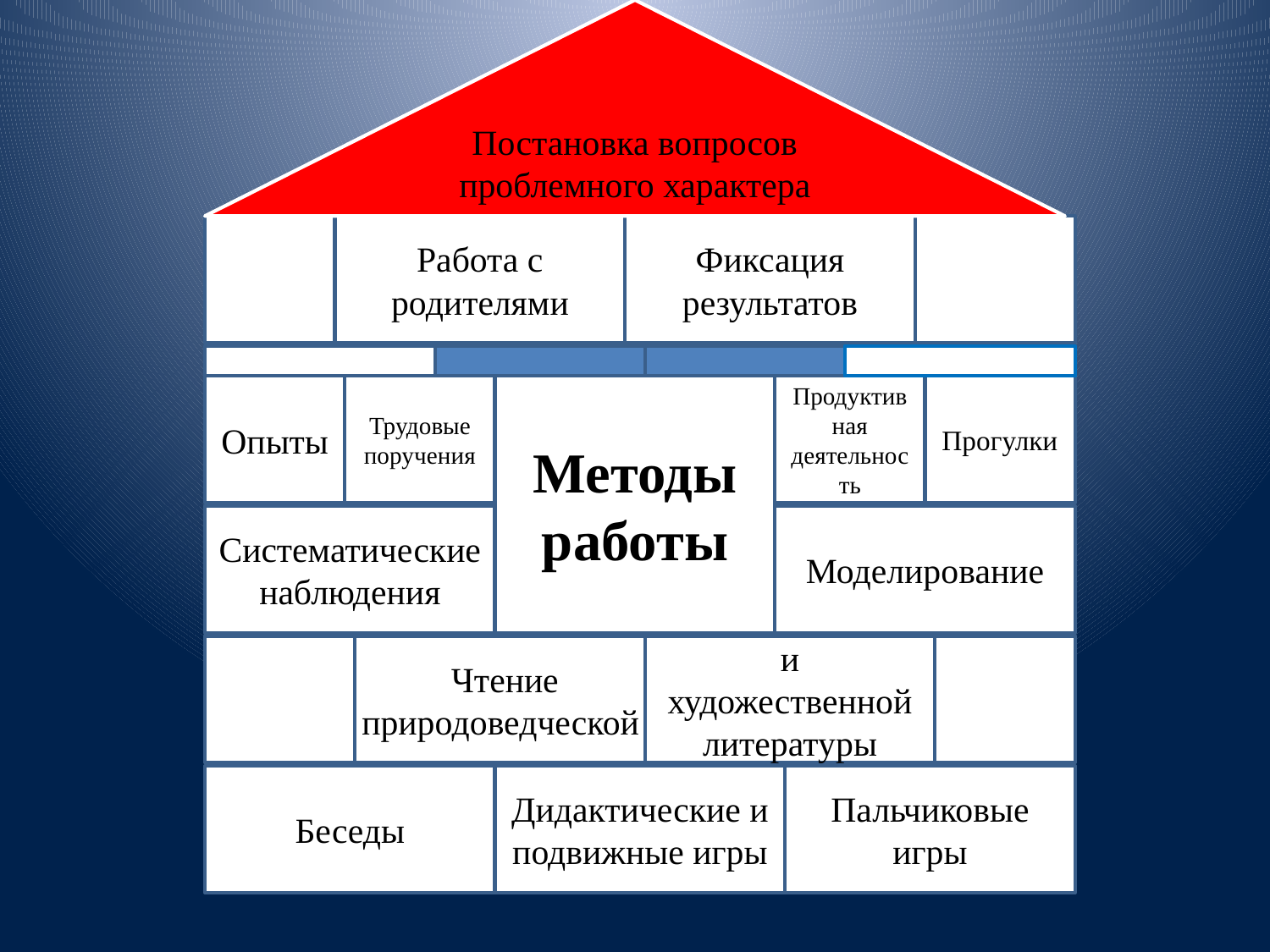

Постановка вопросов проблемного характера

Работа с родителями
Фиксация результатов

Опыты
Трудовые поручения
Методы работы
Продуктивная деятельность
Прогулки
Систематические наблюдения
Моделирование

Чтение природоведческой
и художественной литературы

Беседы
Дидактические и подвижные игры
Пальчиковые игры